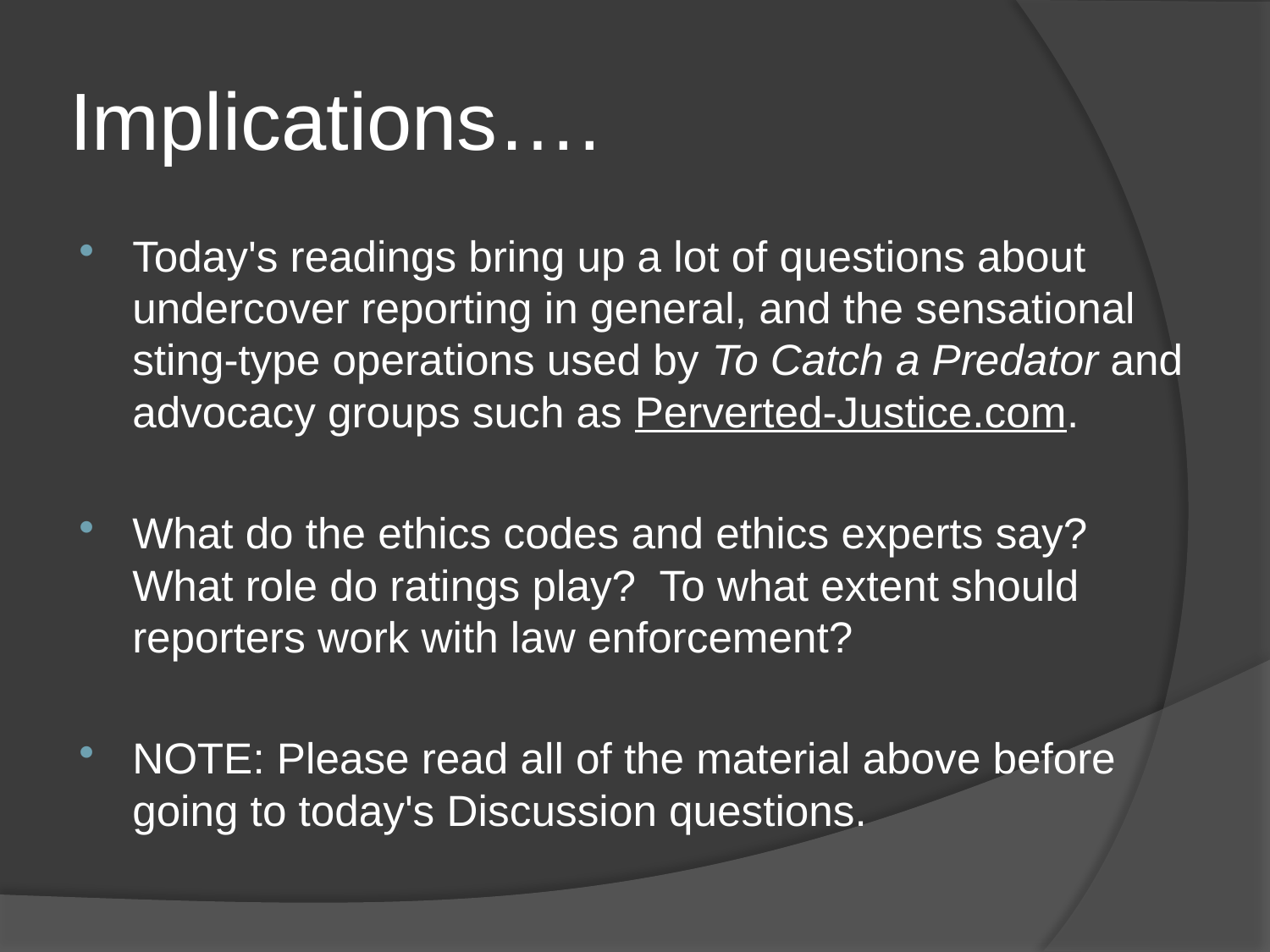

# Implications….
Today's readings bring up a lot of questions about undercover reporting in general, and the sensational sting-type operations used by To Catch a Predator and advocacy groups such as Perverted-Justice.com.

What do the ethics codes and ethics experts say?  What role do ratings play?  To what extent should reporters work with law enforcement?

NOTE: Please read all of the material above before going to today's Discussion questions.